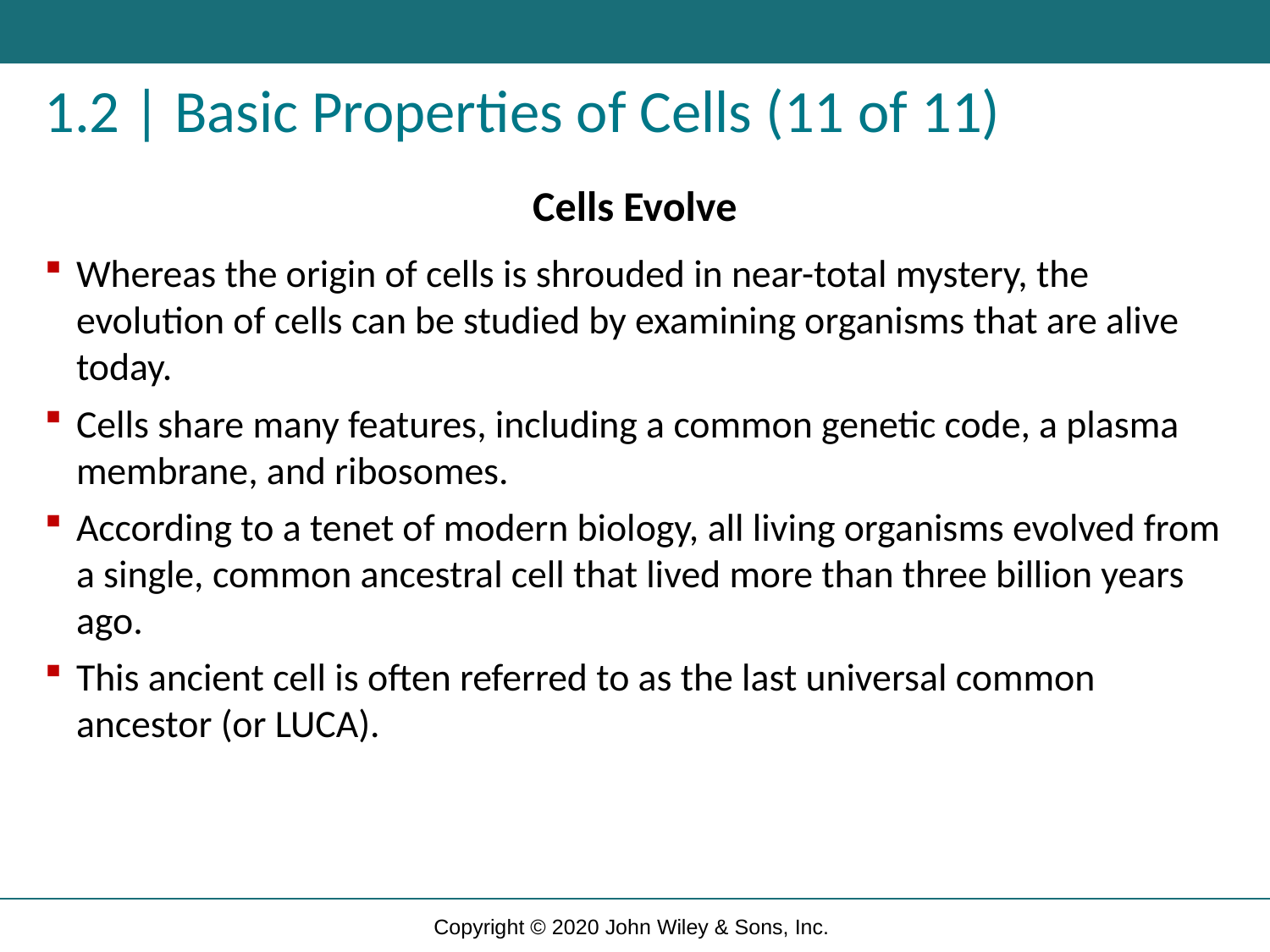

# 1.2 | Basic Properties of Cells (11 of 11)
Cells Evolve
Whereas the origin of cells is shrouded in near-total mystery, the evolution of cells can be studied by examining organisms that are alive today.
Cells share many features, including a common genetic code, a plasma membrane, and ribosomes.
According to a tenet of modern biology, all living organisms evolved from a single, common ancestral cell that lived more than three billion years ago.
This ancient cell is often referred to as the last universal common ancestor (or LUCA).
Copyright © 2020 John Wiley & Sons, Inc.